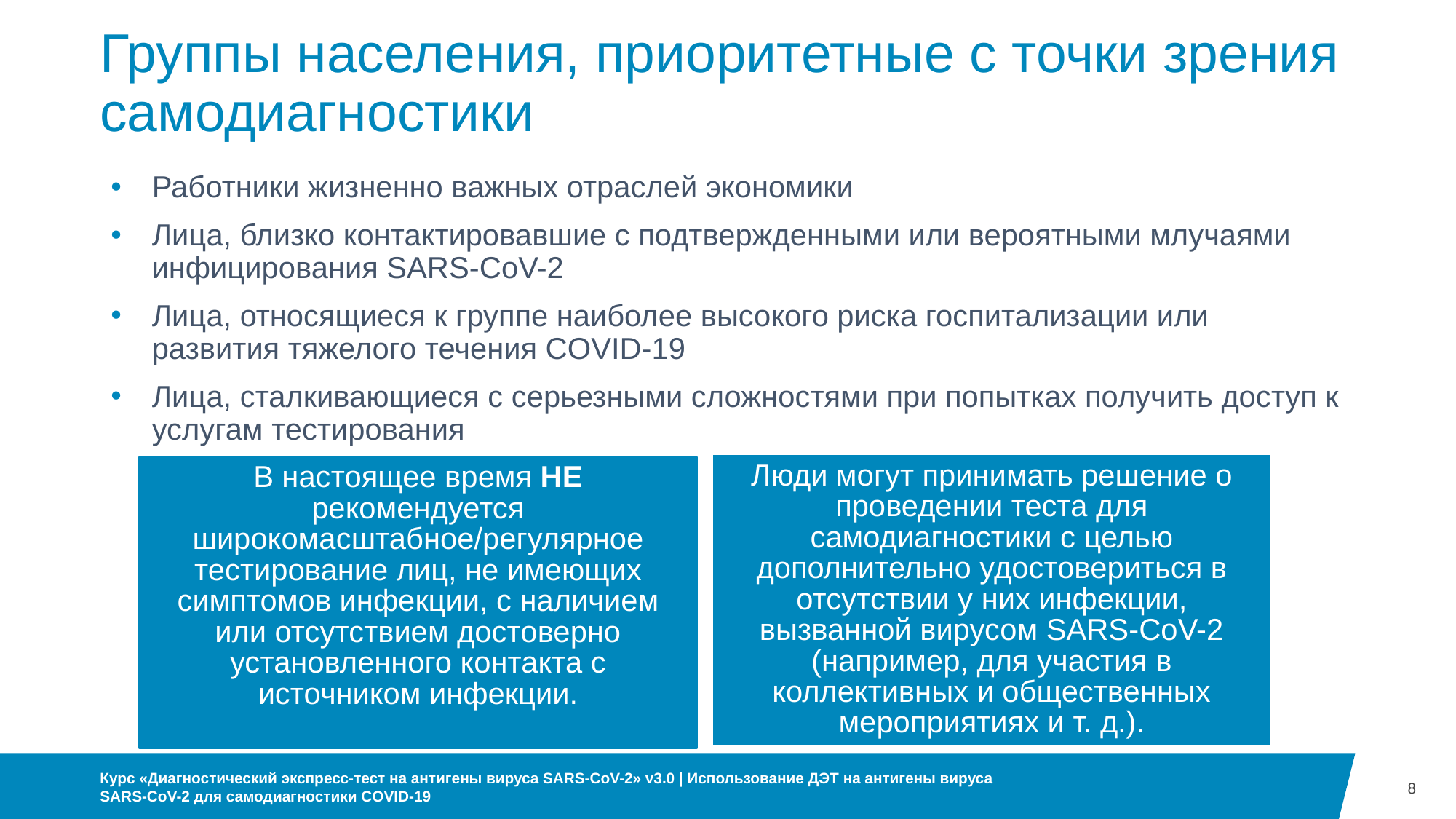

# Группы населения, приоритетные с точки зрения самодиагностики
Работники жизненно важных отраслей экономики
Лица, близко контактировавшие с подтвержденными или вероятными млучаями инфицирования SARS-CoV-2
Лица, относящиеся к группе наиболее высокого риска госпитализации или развития тяжелого течения COVID-19
Лица, сталкивающиеся с серьезными сложностями при попытках получить доступ к услугам тестирования

Люди могут принимать решение о проведении теста для самодиагностики с целью дополнительно удостовериться в отсутствии у них инфекции, вызванной вирусом SARS-CoV-2 (например, для участия в коллективных и общественных мероприятиях и т. д.).
В настоящее время НЕ рекомендуется широкомасштабное/регулярное тестирование лиц, не имеющих симптомов инфекции, c наличием или отсутствием достоверно установленного контакта c источником инфекции.
8
Курс «Диагностический экспресс-тест на антигены вируса SARS-CoV-2» v3.0 | Использование ДЭТ на антигены вируса SARS-CoV-2 для самодиагностики COVID-19